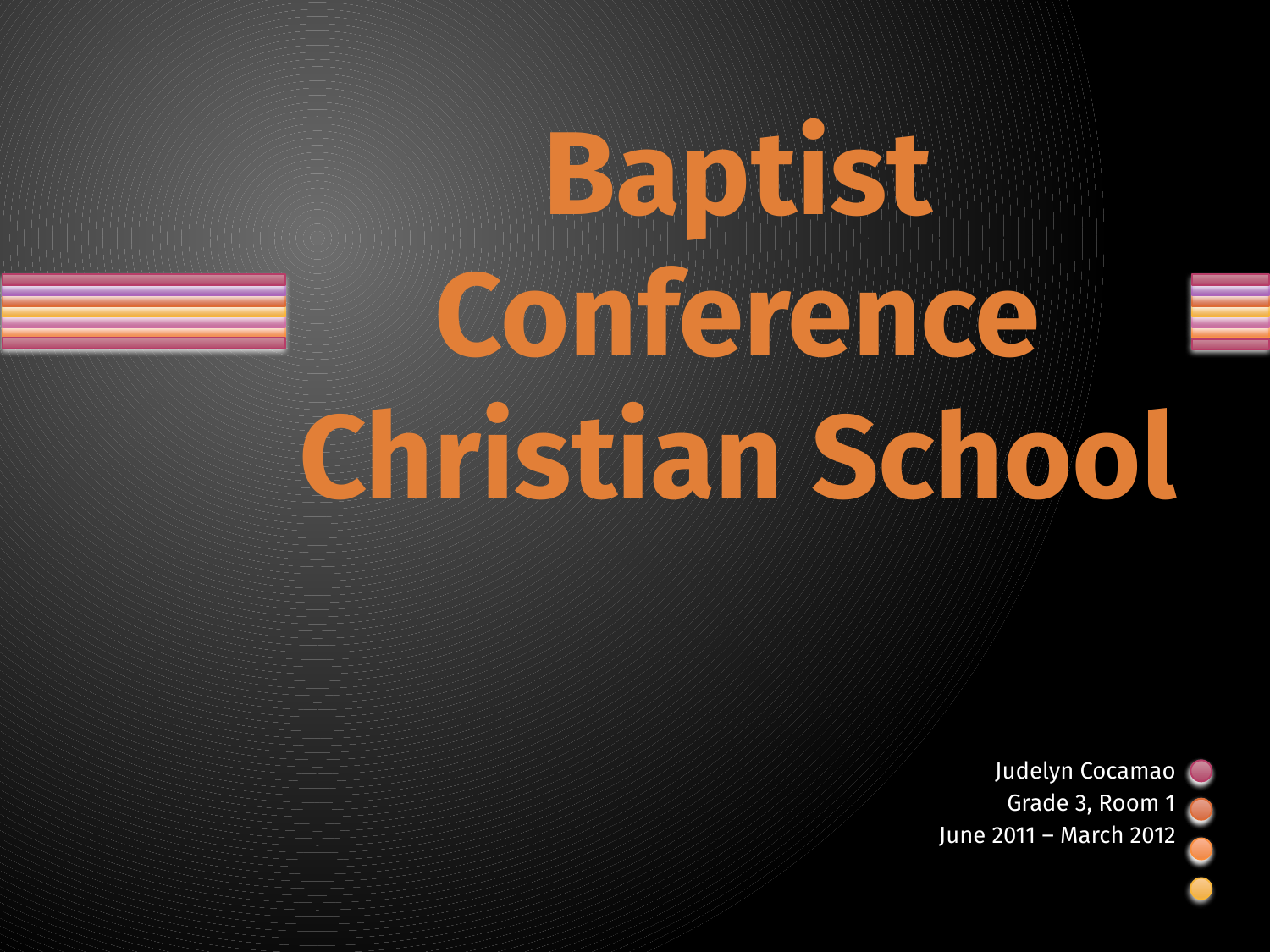

# Baptist Conference Christian School
Judelyn Cocamao
Grade 3, Room 1
June 2011 – March 2012